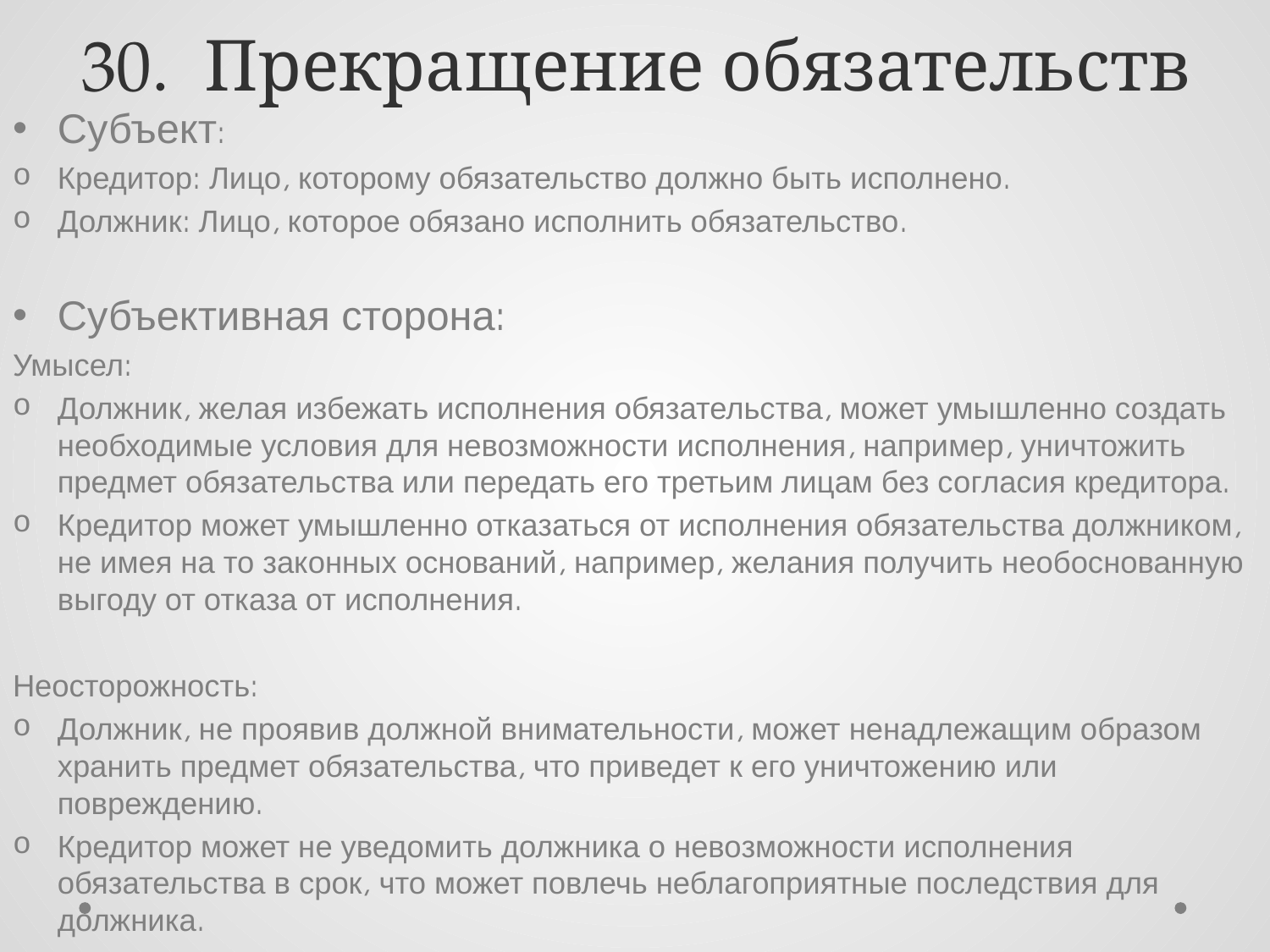

# 30.  Прекращение обязательств
Субъект:
Кредитор: Лицо, которому обязательство должно быть исполнено.
Должник: Лицо, которое обязано исполнить обязательство.

Субъективная сторона:
Умысел:
Должник, желая избежать исполнения обязательства, может умышленно создать необходимые условия для невозможности исполнения, например, уничтожить предмет обязательства или передать его третьим лицам без согласия кредитора.
Кредитор может умышленно отказаться от исполнения обязательства должником, не имея на то законных оснований, например, желания получить необоснованную выгоду от отказа от исполнения.

Неосторожность:
Должник, не проявив должной внимательности, может ненадлежащим образом хранить предмет обязательства, что приведет к его уничтожению или повреждению.
Кредитор может не уведомить должника о невозможности исполнения обязательства в срок, что может повлечь неблагоприятные последствия для должника.